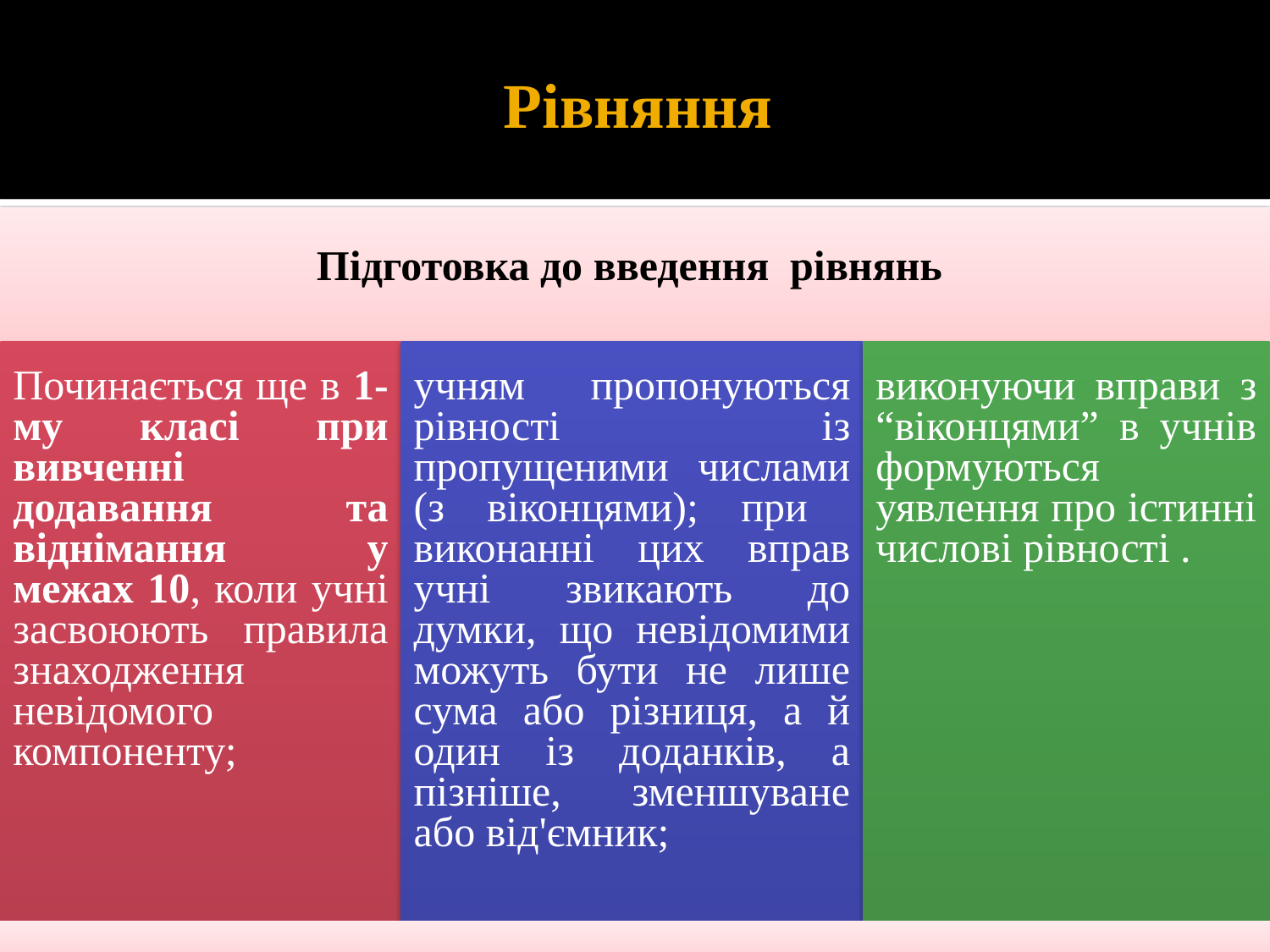

# Рівняння
Підготовка до введення  рівнянь

Починається ще в 1-му класі при вивченні додавання та віднімання у межах 10, коли учні засвоюють правила знаходження невідомого компоненту;

учням пропонуються рівності із пропущеними числами (з віконцями); при  виконанні цих вправ учні звикають до думки, що невідомими можуть бути не лише сума або різниця, а й один із доданків, а пізніше, зменшуване або від'ємник;

виконуючи вправи з “віконцями” в учнів формуються уявлення про істинні числові рівності .